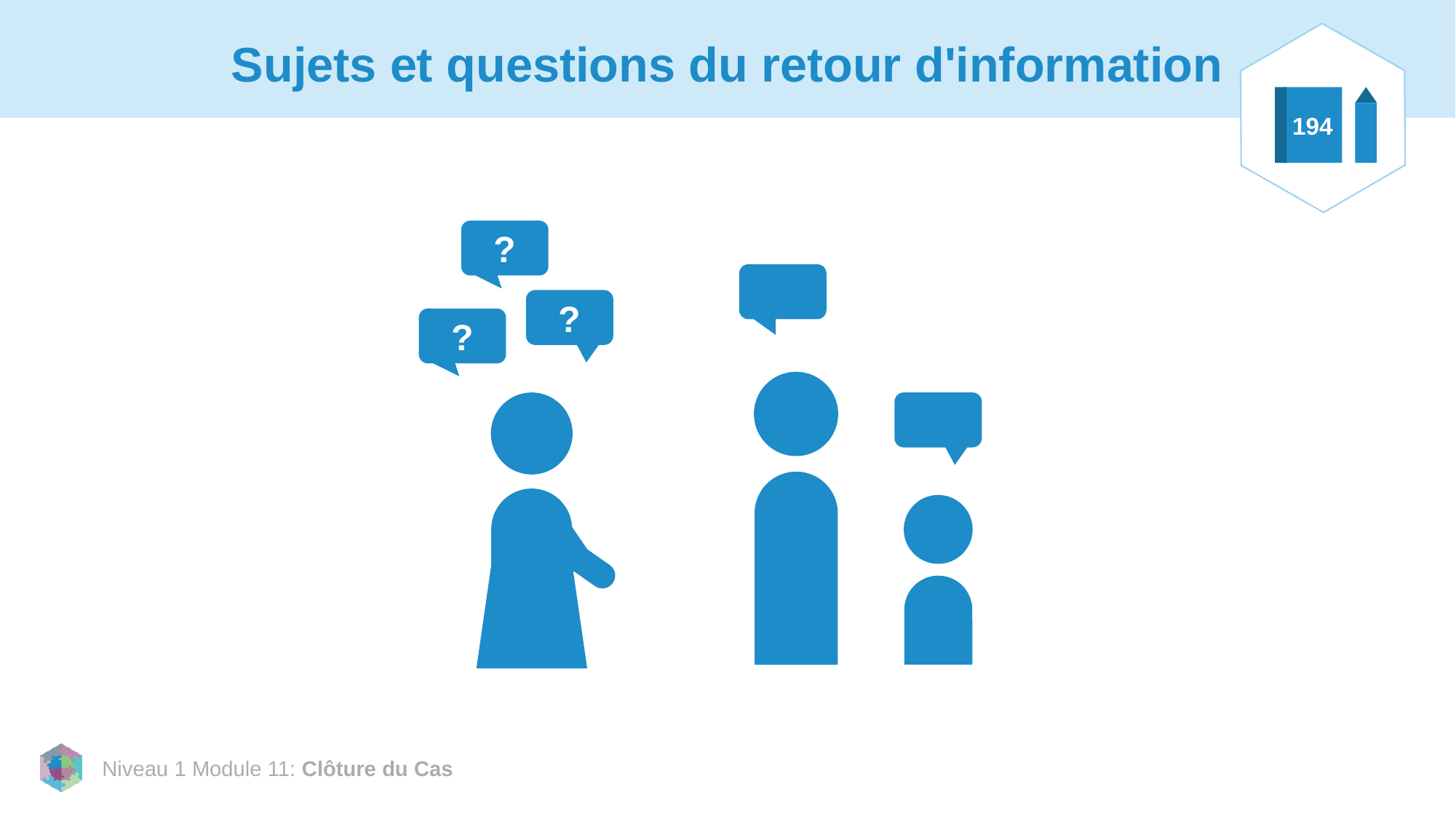

# Sujets et questions du retour d'information

194

?

?
?